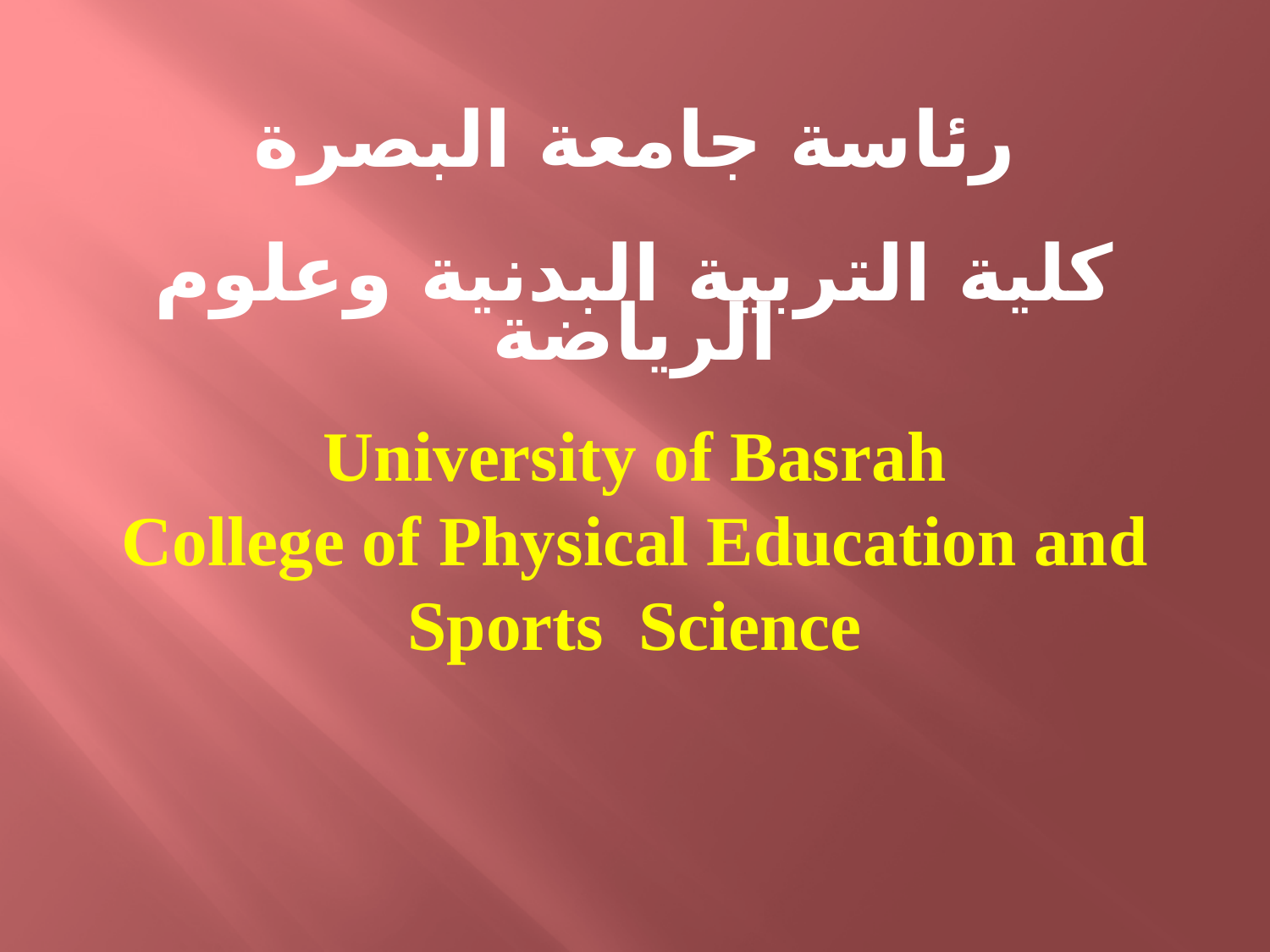

رئاسة جامعة البصرة
كلية التربية البدنية وعلوم الرياضة
University of Basrah
College of Physical Education and Sports  Science